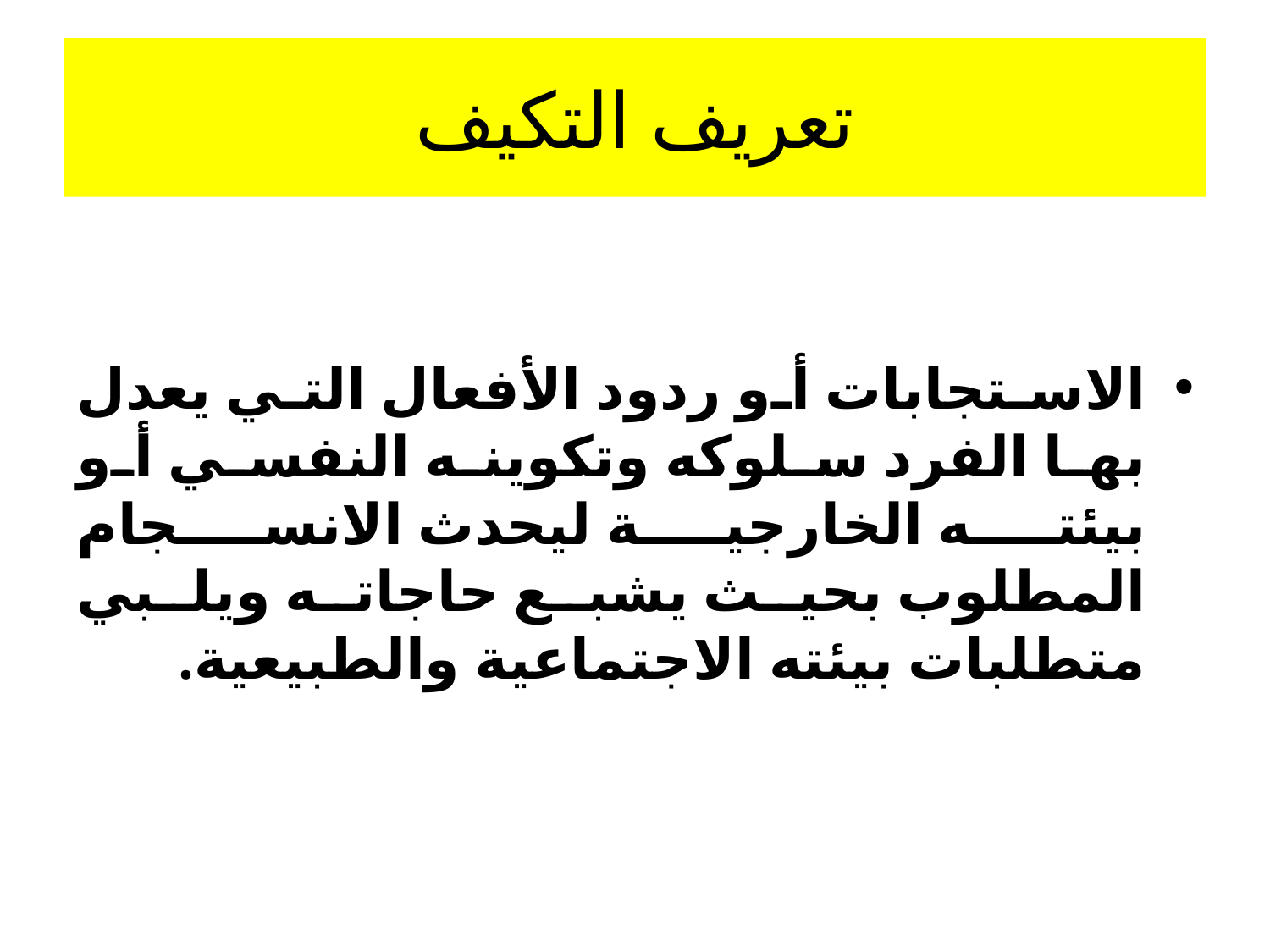

# تعريف التكيف
الاستجابات أو ردود الأفعال التي يعدل بها الفرد سلوكه وتكوينه النفسي أو بيئته الخارجية ليحدث الانسجام المطلوب بحيث يشبع حاجاته ويلبي متطلبات بيئته الاجتماعية والطبيعية.